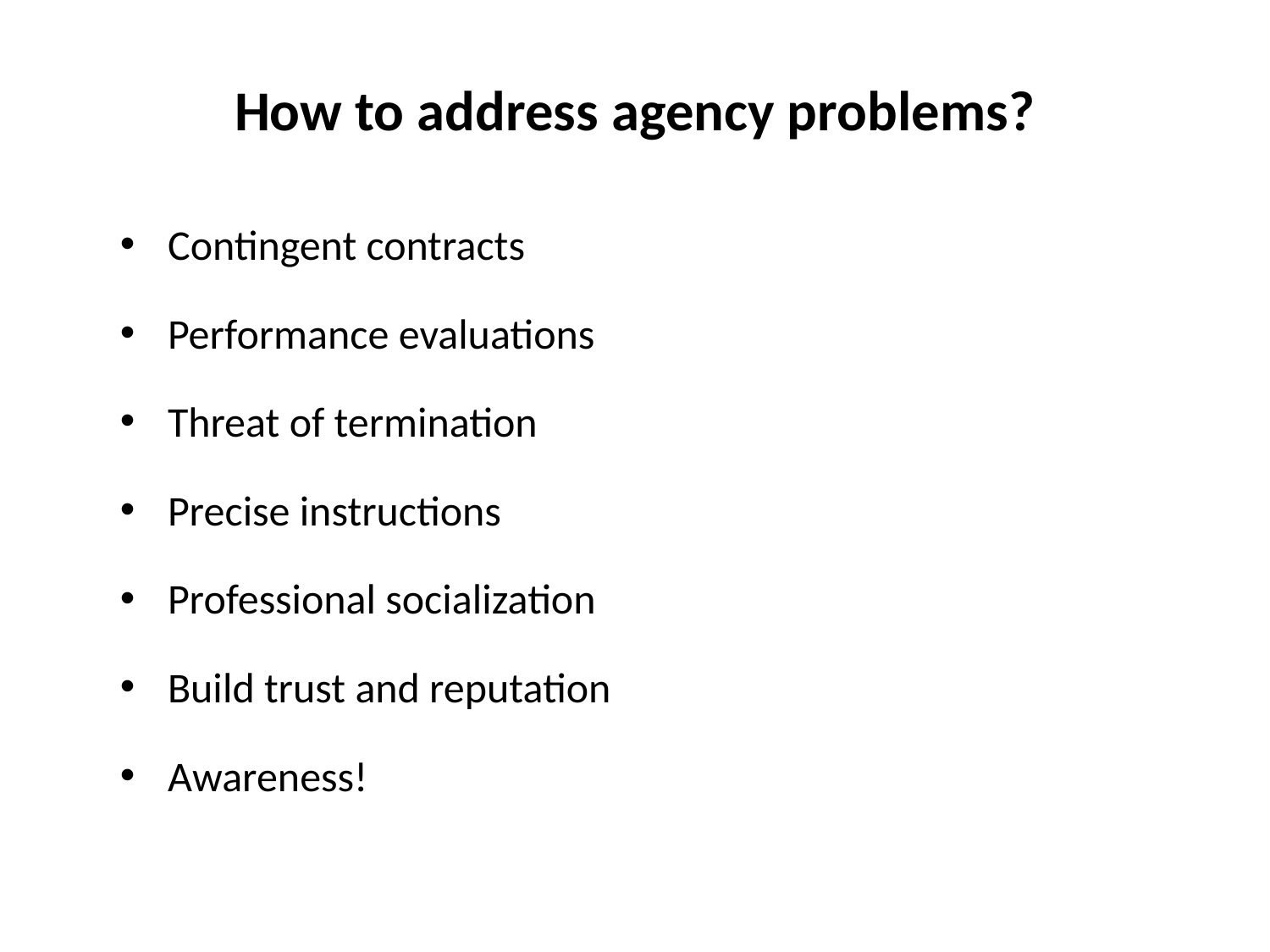

# How to address agency problems?
Contingent contracts
Performance evaluations
Threat of termination
Precise instructions
Professional socialization
Build trust and reputation
Awareness!